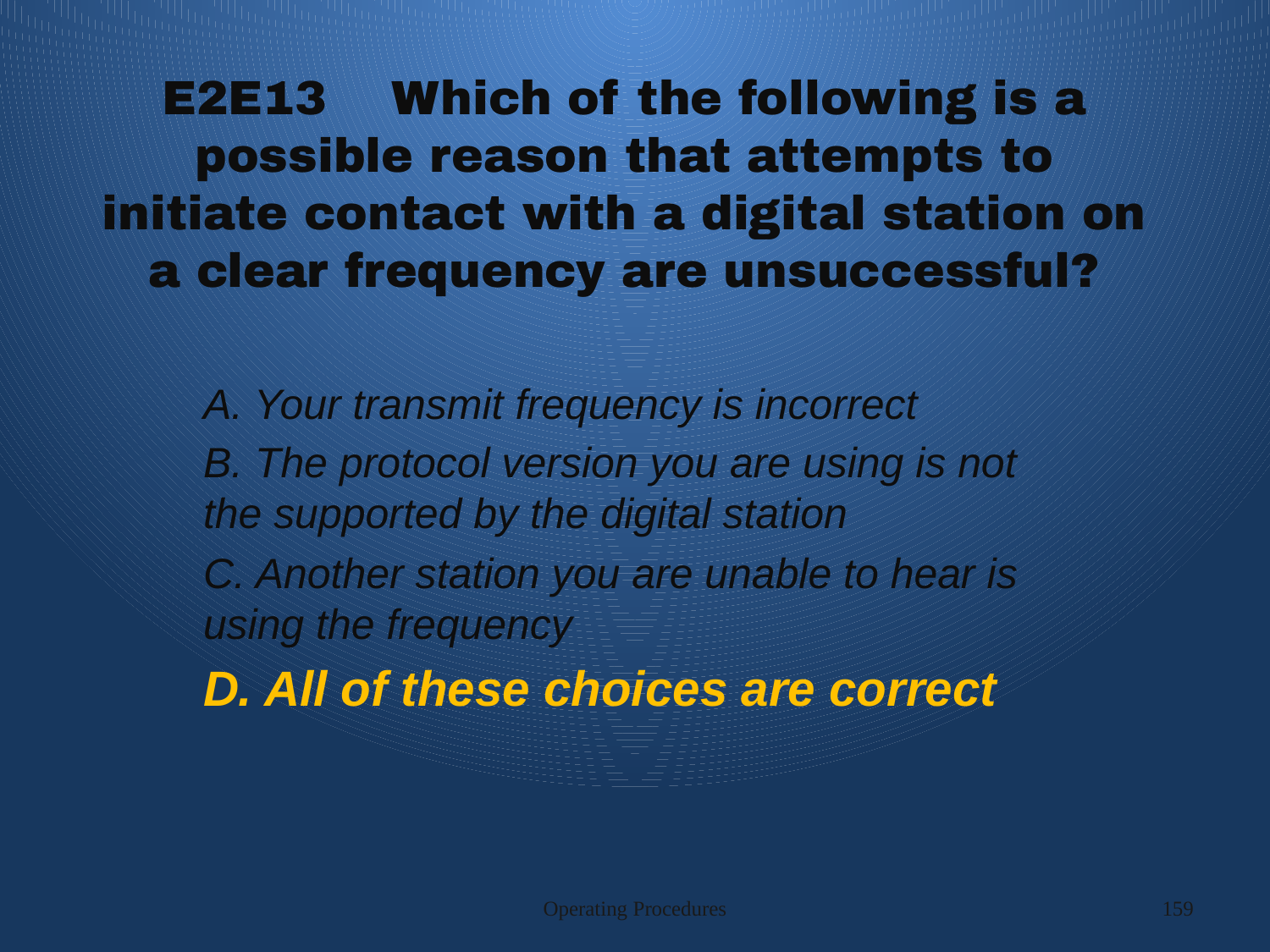

# E2E13    Which of the following is a possible reason that attempts to initiate contact with a digital station on a clear frequency are unsuccessful?
A. Your transmit frequency is incorrect
B. The protocol version you are using is not the supported by the digital station
C. Another station you are unable to hear is using the frequency
D. All of these choices are correct
Operating Procedures
159